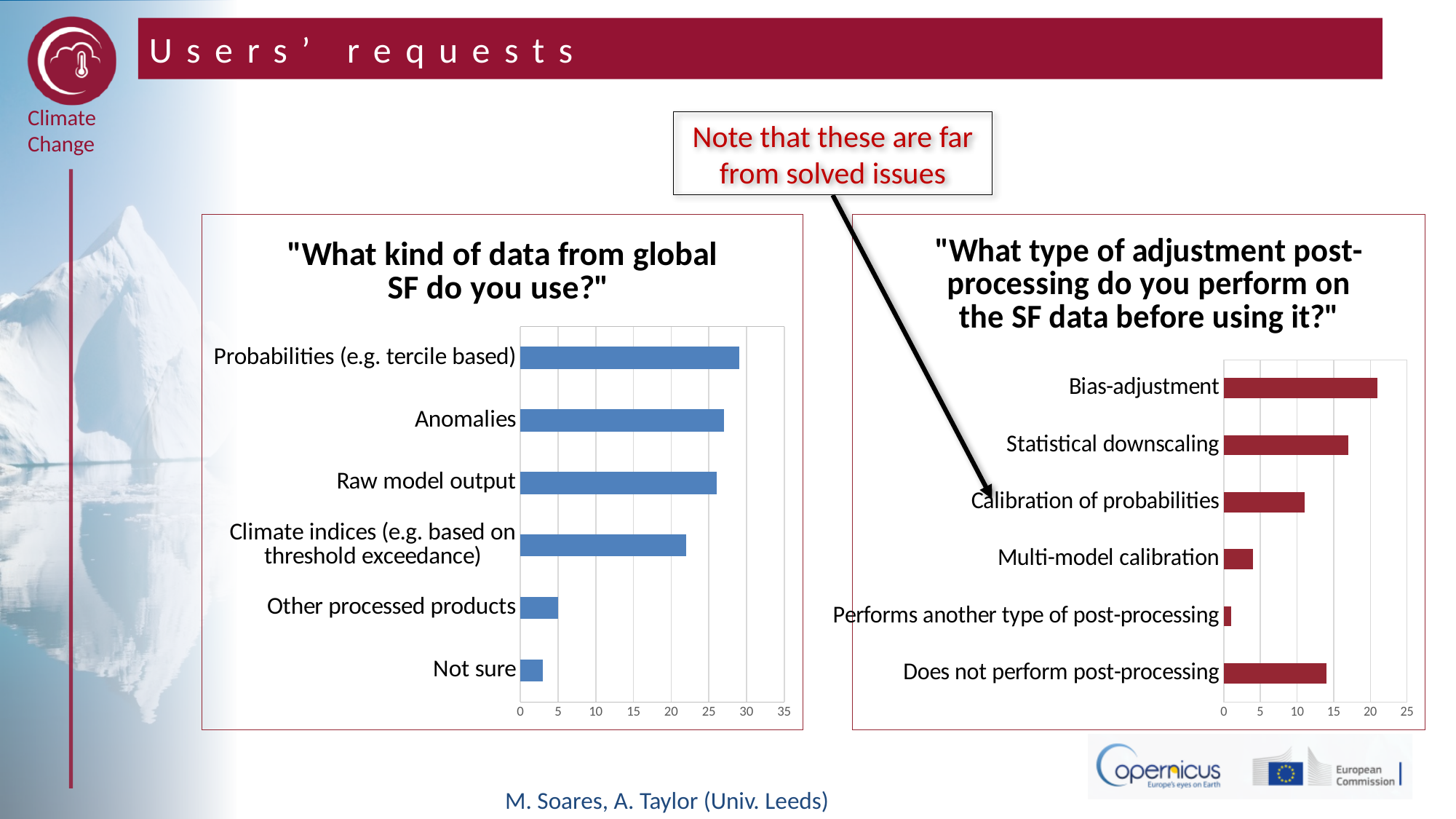

# Users’ requests

Note that these are far from solved issues

### Chart: "What kind of data from global SF do you use?"

| Category |  |
|---|---|
| Not sure | 3.0 |
| Other processed products | 5.0 |
| Climate indices (e.g. based on threshold exceedance) | 22.0 |
| Raw model output | 26.0 |
| Anomalies | 27.0 |
| Probabilities (e.g. tercile based) | 29.0 |

### Chart: "What type of adjustment post-processing do you perform on the SF data before using it?"

| Category |  |
|---|---|
| Does not perform post-processing | 14.0 |
| Performs another type of post-processing | 1.0 |
| Multi-model calibration | 4.0 |
| Calibration of probabilities | 11.0 |
| Statistical downscaling | 17.0 |
| Bias-adjustment | 21.0 |
M. Soares, A. Taylor (Univ. Leeds)